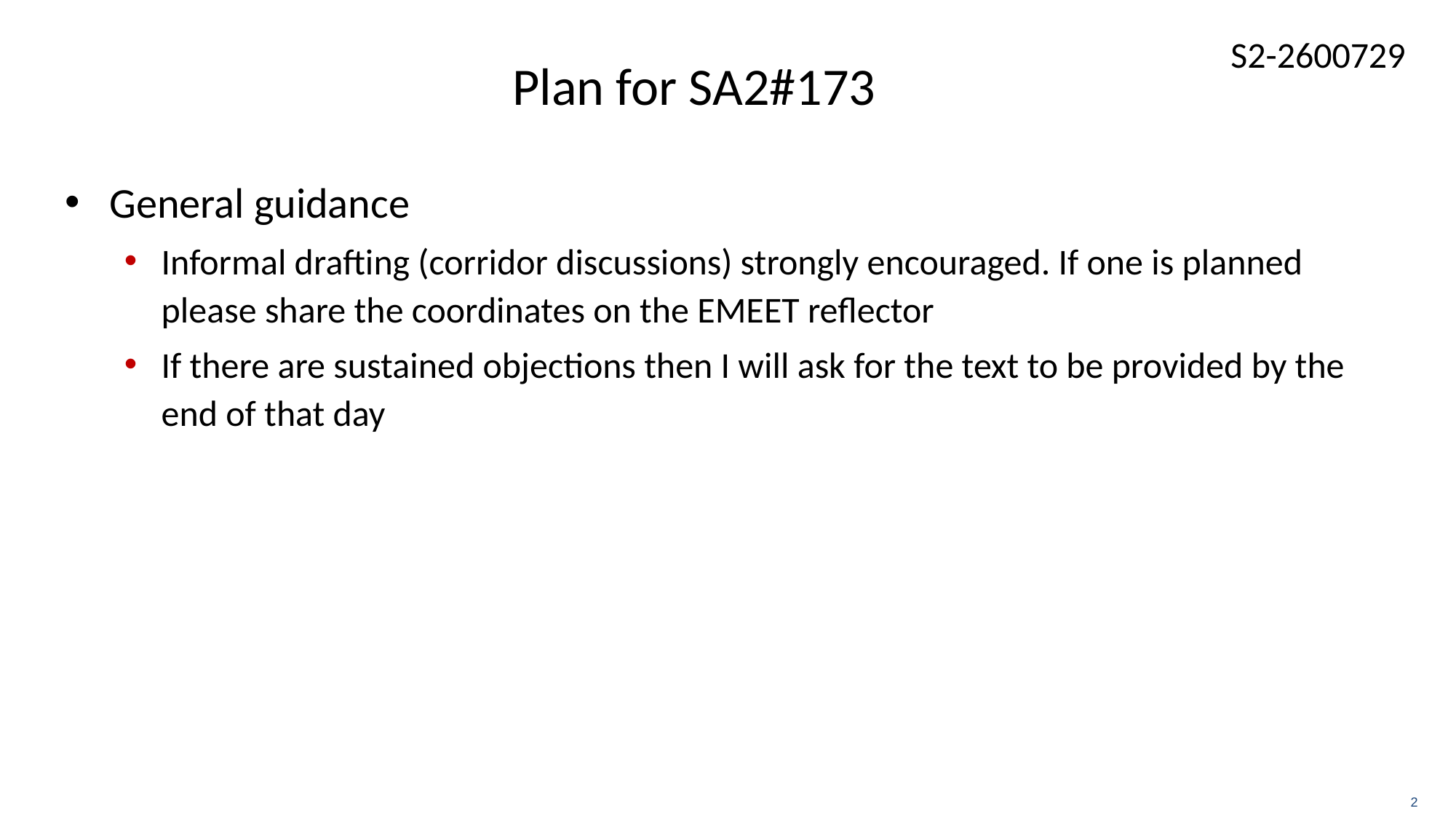

# Plan for SA2#173
General guidance
Informal drafting (corridor discussions) strongly encouraged. If one is planned please share the coordinates on the EMEET reflector
If there are sustained objections then I will ask for the text to be provided by the end of that day